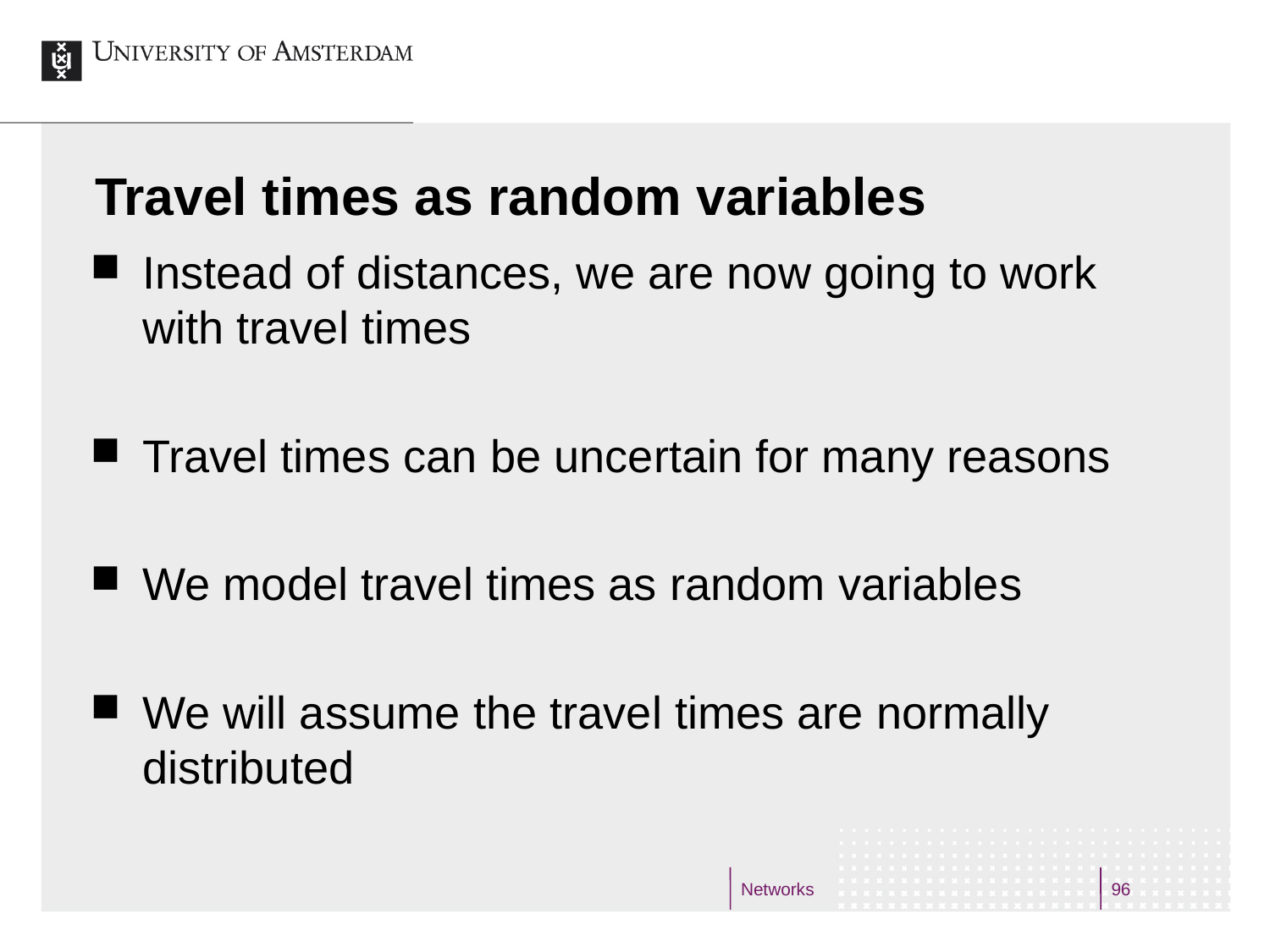

# Travel times as random variables
Instead of distances, we are now going to work with travel times

Travel times can be uncertain for many reasons

We model travel times as random variables

We will assume the travel times are normally distributed
Networks
96